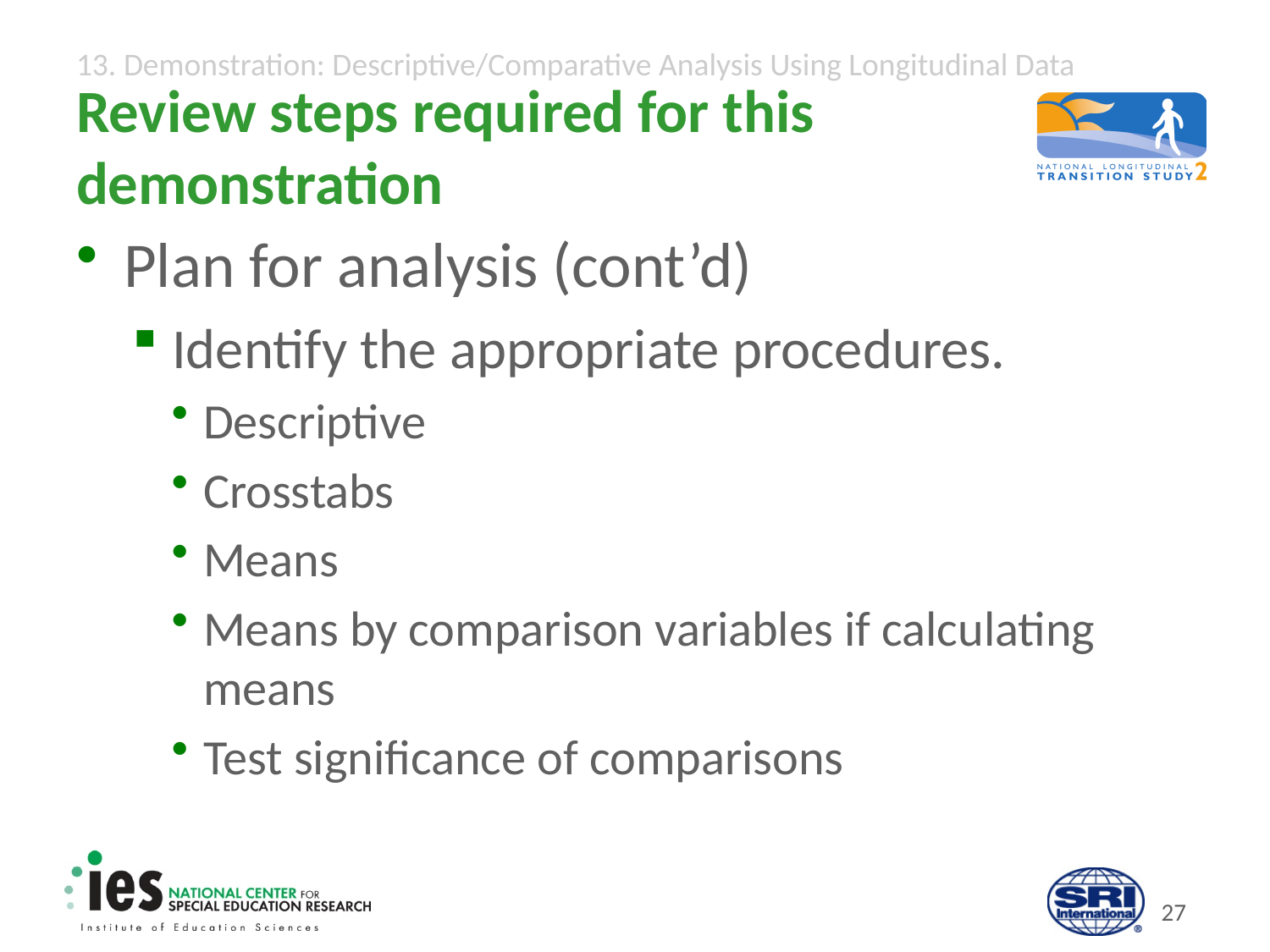

Review steps required for this
demonstration
Plan for analysis (cont’d)
Identify the appropriate procedures.
Descriptive
Crosstabs
Means
Means by comparison variables if calculating means
Test significance of comparisons
27